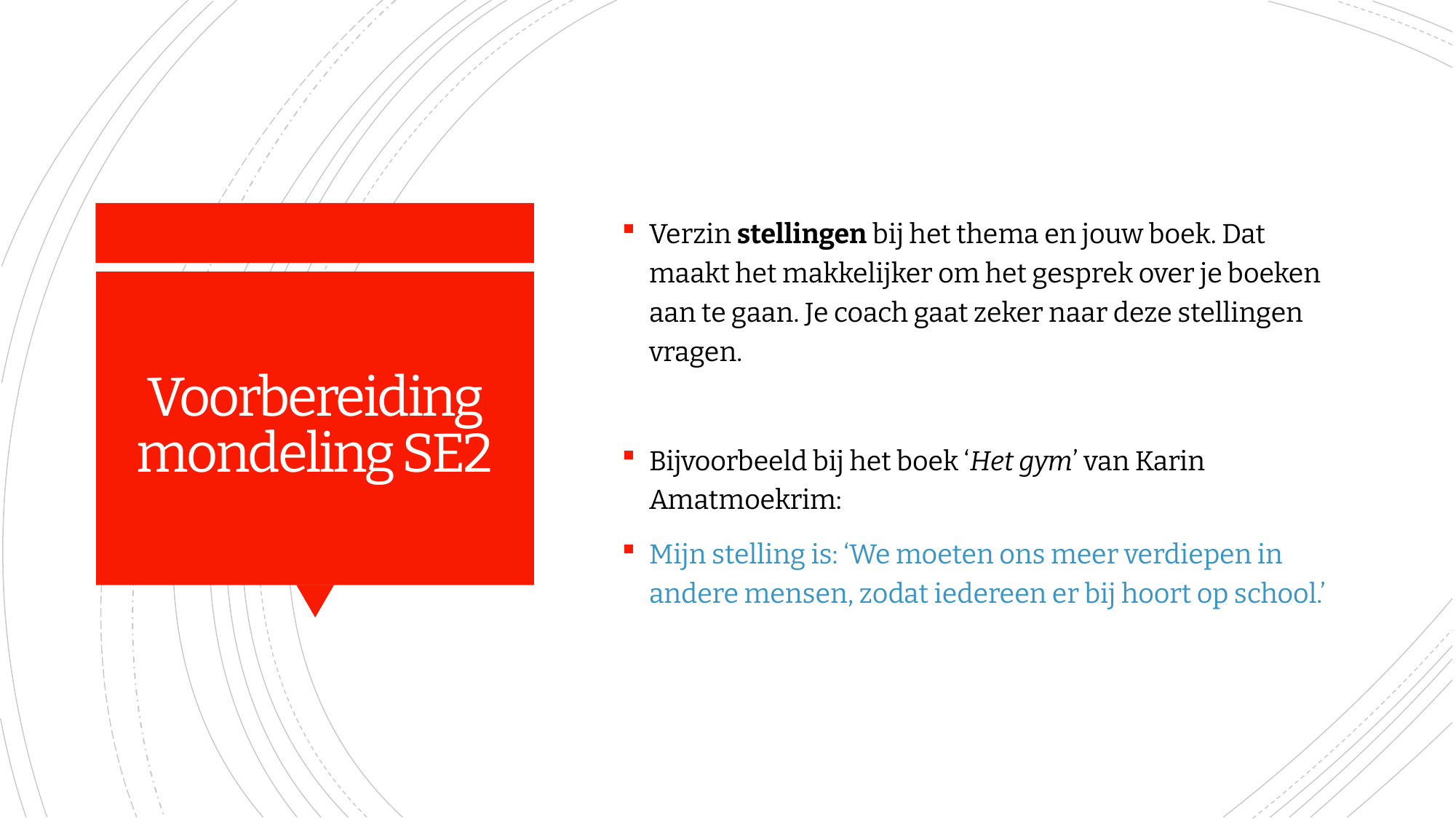

Verzin stellingen bij het thema en jouw boek. Dat maakt het makkelijker om het gesprek over je boeken aan te gaan. Je coach gaat zeker naar deze stellingen vragen.

Bijvoorbeeld bij het boek ‘Het gym’ van Karin Amatmoekrim:
Mijn stelling is: ‘We moeten ons meer verdiepen in andere mensen, zodat iedereen er bij hoort op school.’
# Voorbereiding mondeling SE2